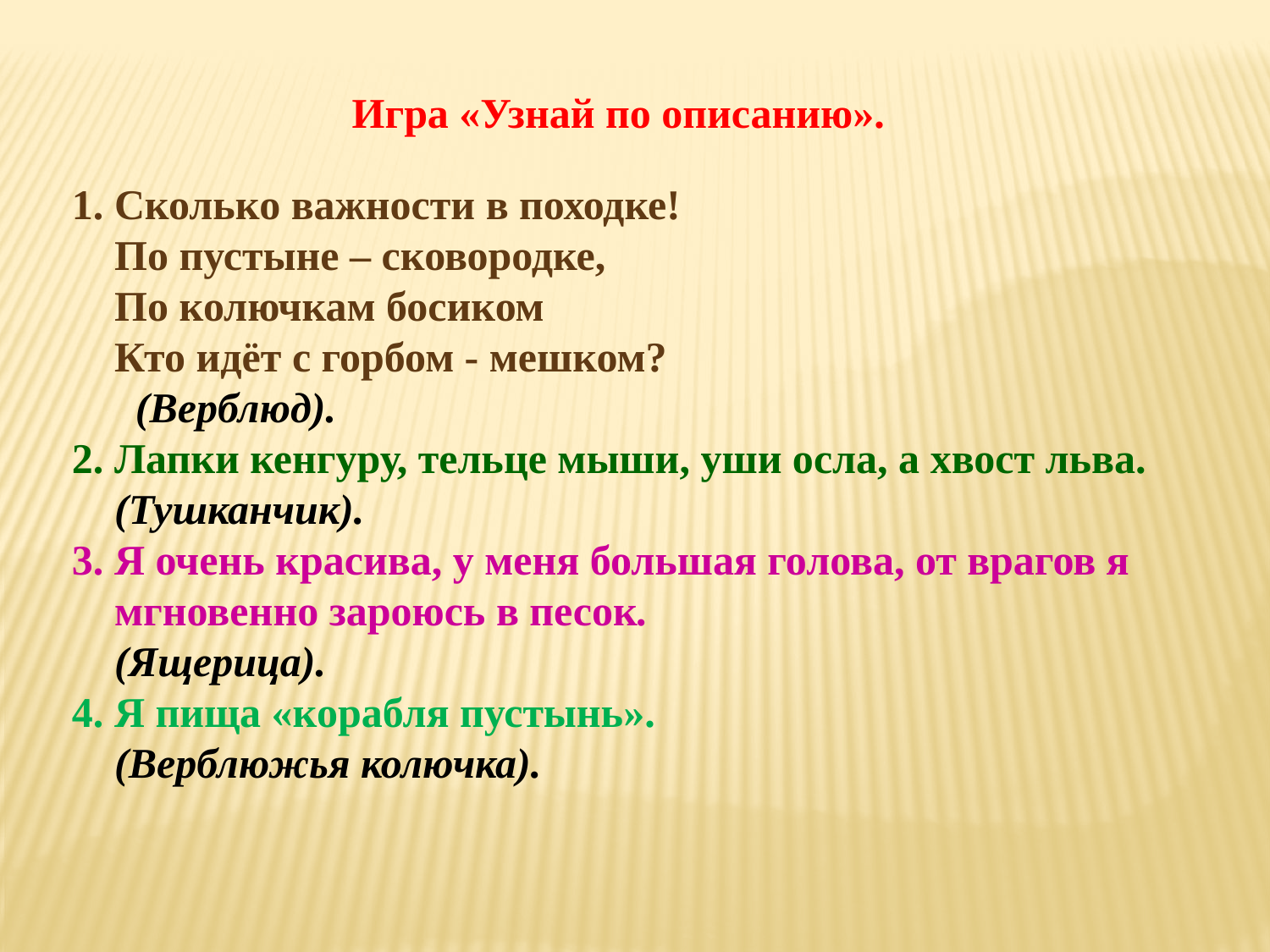

Игра «Узнай по описанию».

1. Сколько важности в походке!
    По пустыне – сковородке,
    По колючкам босиком
    Кто идёт с горбом - мешком?
      (Верблюд).
2. Лапки кенгуру, тельце мыши, уши осла, а хвост льва.
    (Тушканчик).
3. Я очень красива, у меня большая голова, от врагов я
    мгновенно зароюсь в песок.
    (Ящерица).
4. Я пища «корабля пустынь».
    (Верблюжья колючка).